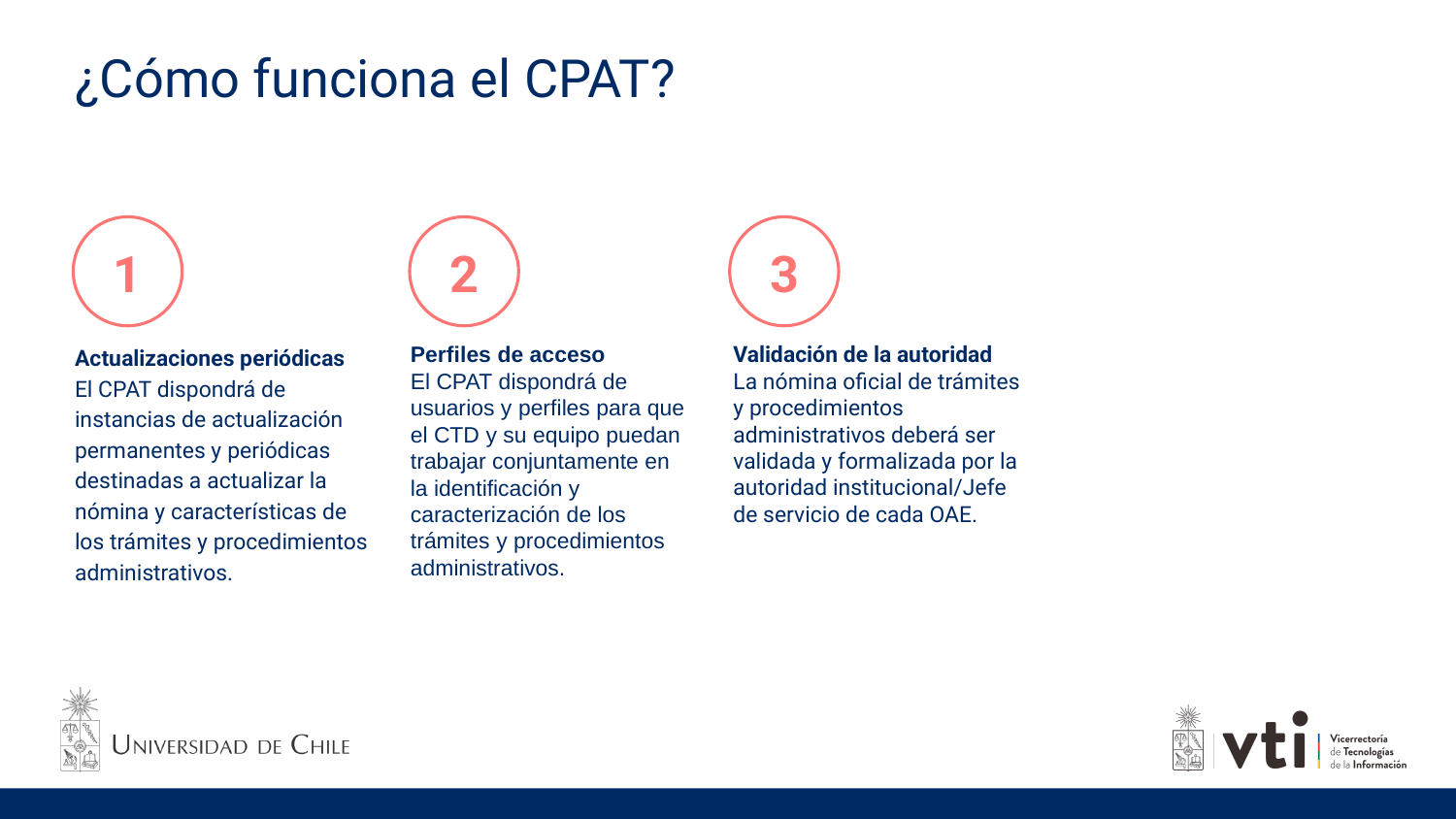

¿Cómo funciona el CPAT?

1
2
3
Actualizaciones periódicas
El CPAT dispondrá de instancias de actualización permanentes y periódicas destinadas a actualizar la nómina y características de los trámites y procedimientos administrativos.
Perfiles de acceso
El CPAT dispondrá de usuarios y perfiles para que el CTD y su equipo puedan trabajar conjuntamente en la identificación y caracterización de los trámites y procedimientos administrativos.
Validación de la autoridad
La nómina oficial de trámites y procedimientos administrativos deberá ser validada y formalizada por la autoridad institucional/Jefe de servicio de cada OAE.